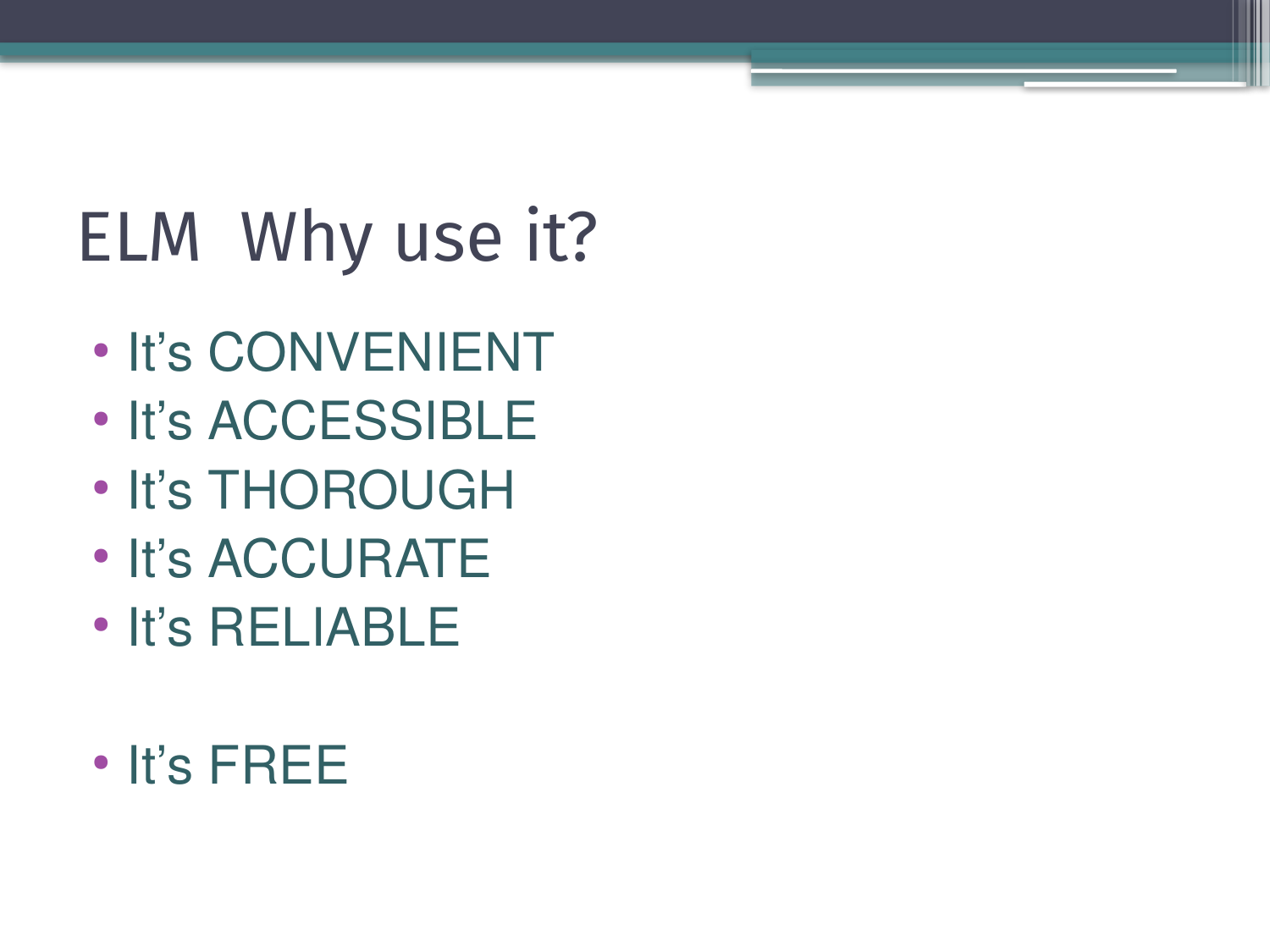

# ELM  Why use it?
It’s CONVENIENT
It’s ACCESSIBLE
It’s THOROUGH
It’s ACCURATE
It’s RELIABLE

It’s FREE